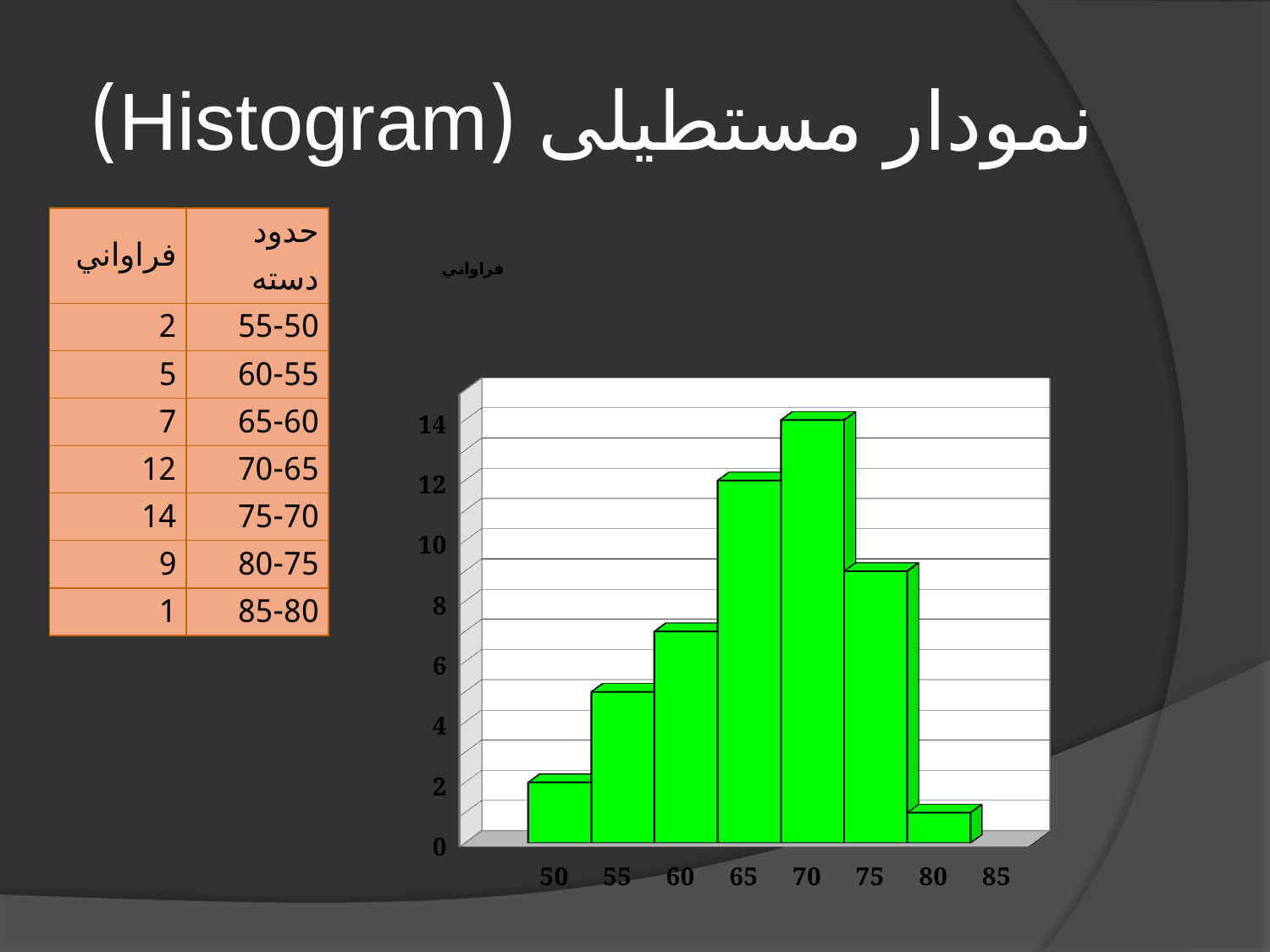

# نمودار مستطیلی (Histogram)

[unsupported chart]

| فراواني | حدود دسته |
| --- | --- |
| 2 | 55-50 |
| 5 | 60-55 |
| 7 | 65-60 |
| 12 | 70-65 |
| 14 | 75-70 |
| 9 | 80-75 |
| 1 | 85-80 |